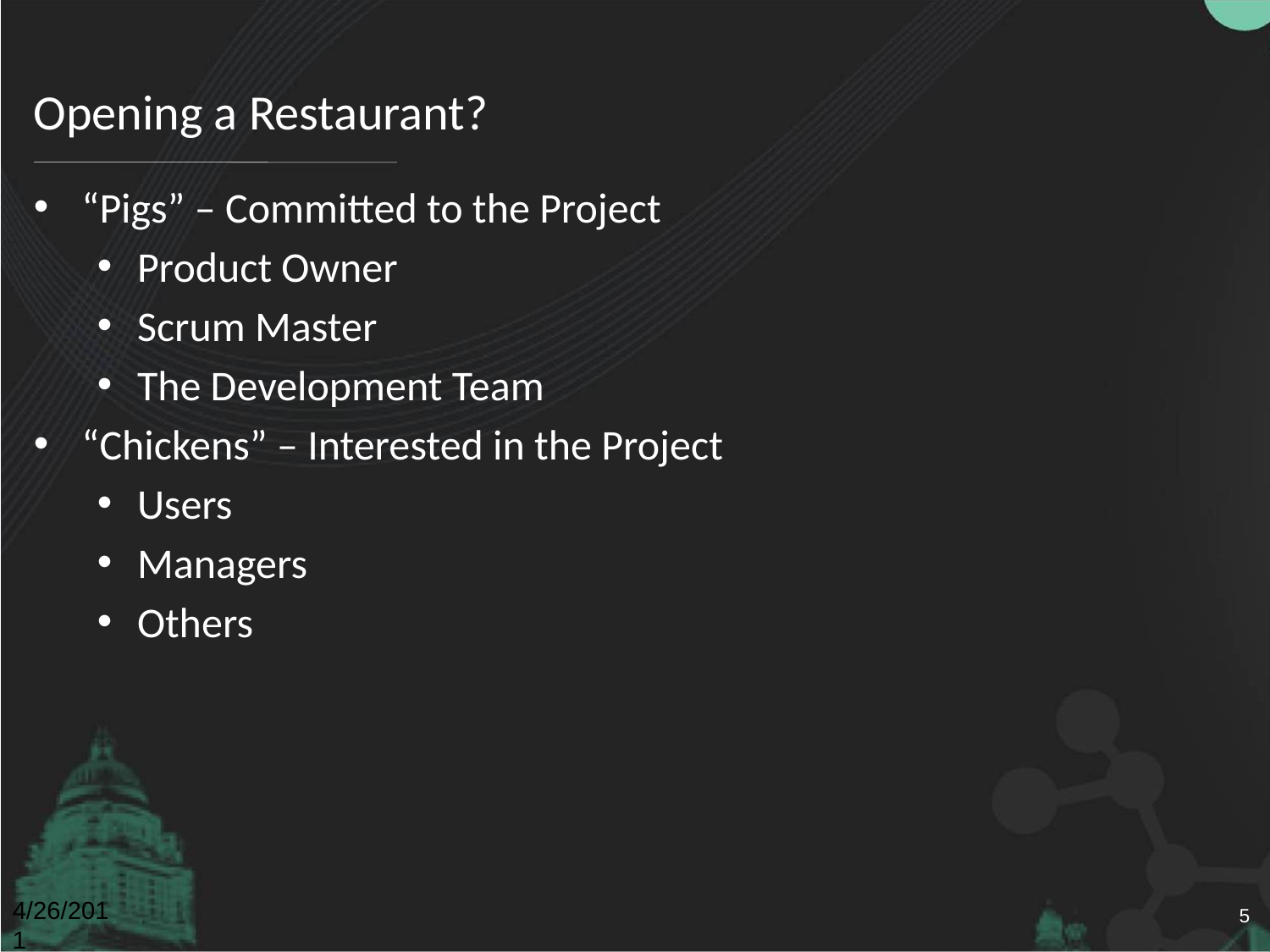

# Opening a Restaurant?
“Pigs” – Committed to the Project
Product Owner
Scrum Master
The Development Team
“Chickens” – Interested in the Project
Users
Managers
Others
4/26/2011
5